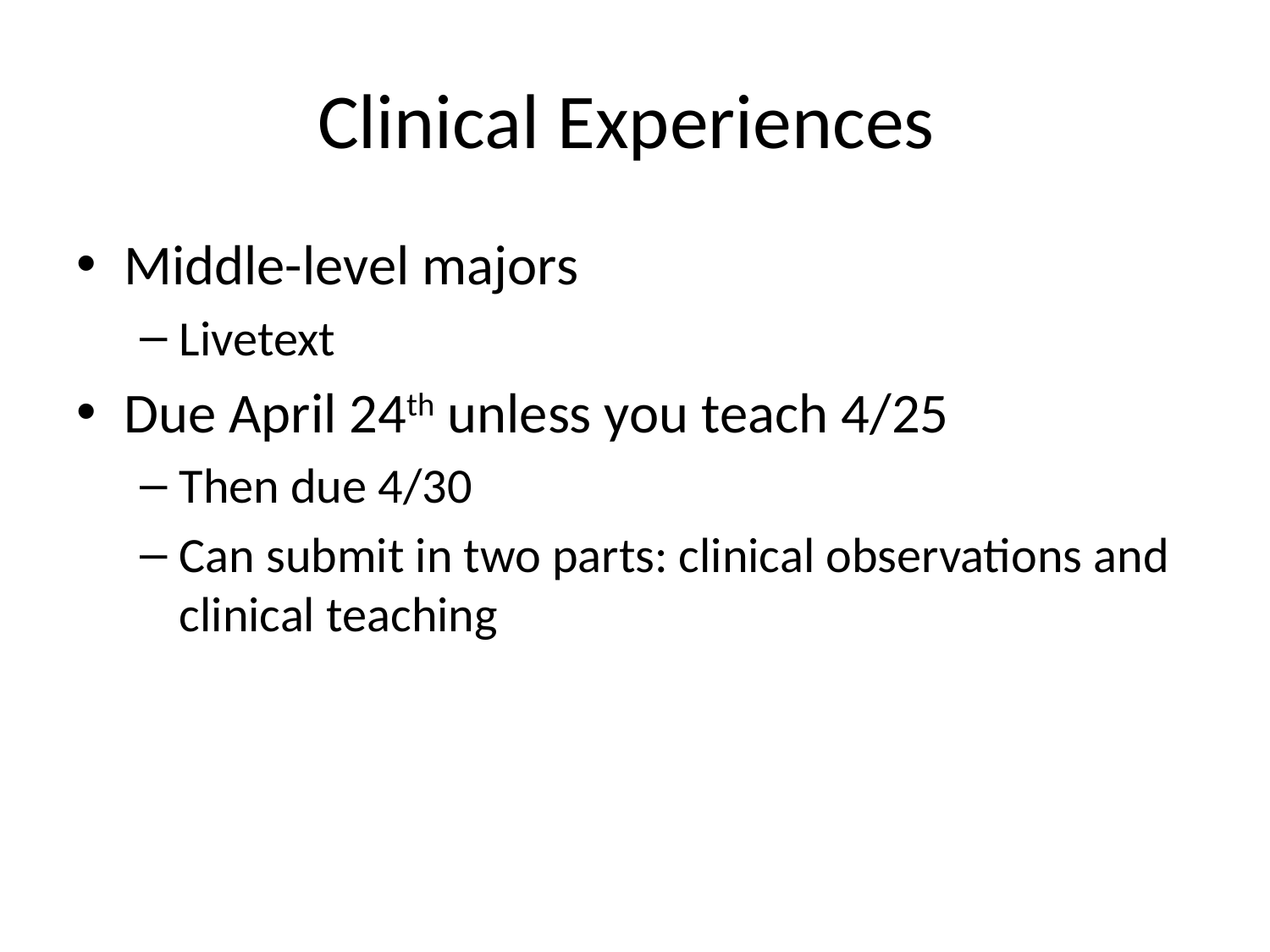

# Clinical Experiences
Middle-level majors
Livetext
Due April 24th unless you teach 4/25
Then due 4/30
Can submit in two parts: clinical observations and clinical teaching